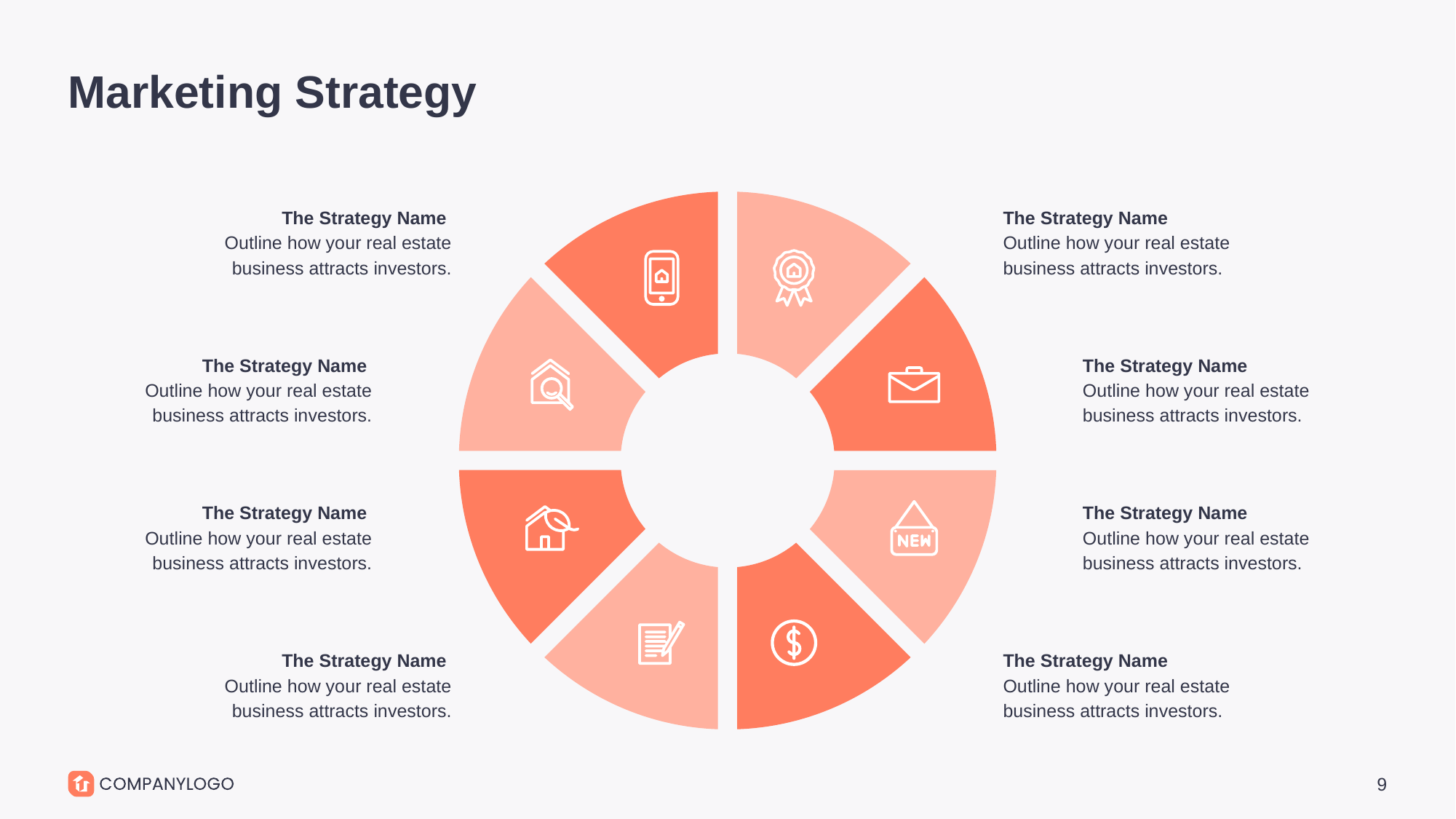

# Marketing Strategy

The Strategy Name
Outline how your real estate business attracts investors.
The Strategy Name
Outline how your real estate business attracts investors.
The Strategy Name
Outline how your real estate business attracts investors.
The Strategy Name
Outline how your real estate business attracts investors.
The Strategy Name
Outline how your real estate business attracts investors.

The Strategy Name
Outline how your real estate business attracts investors.

The Strategy Name
Outline how your real estate business attracts investors.

The Strategy Name
Outline how your real estate business attracts investors.